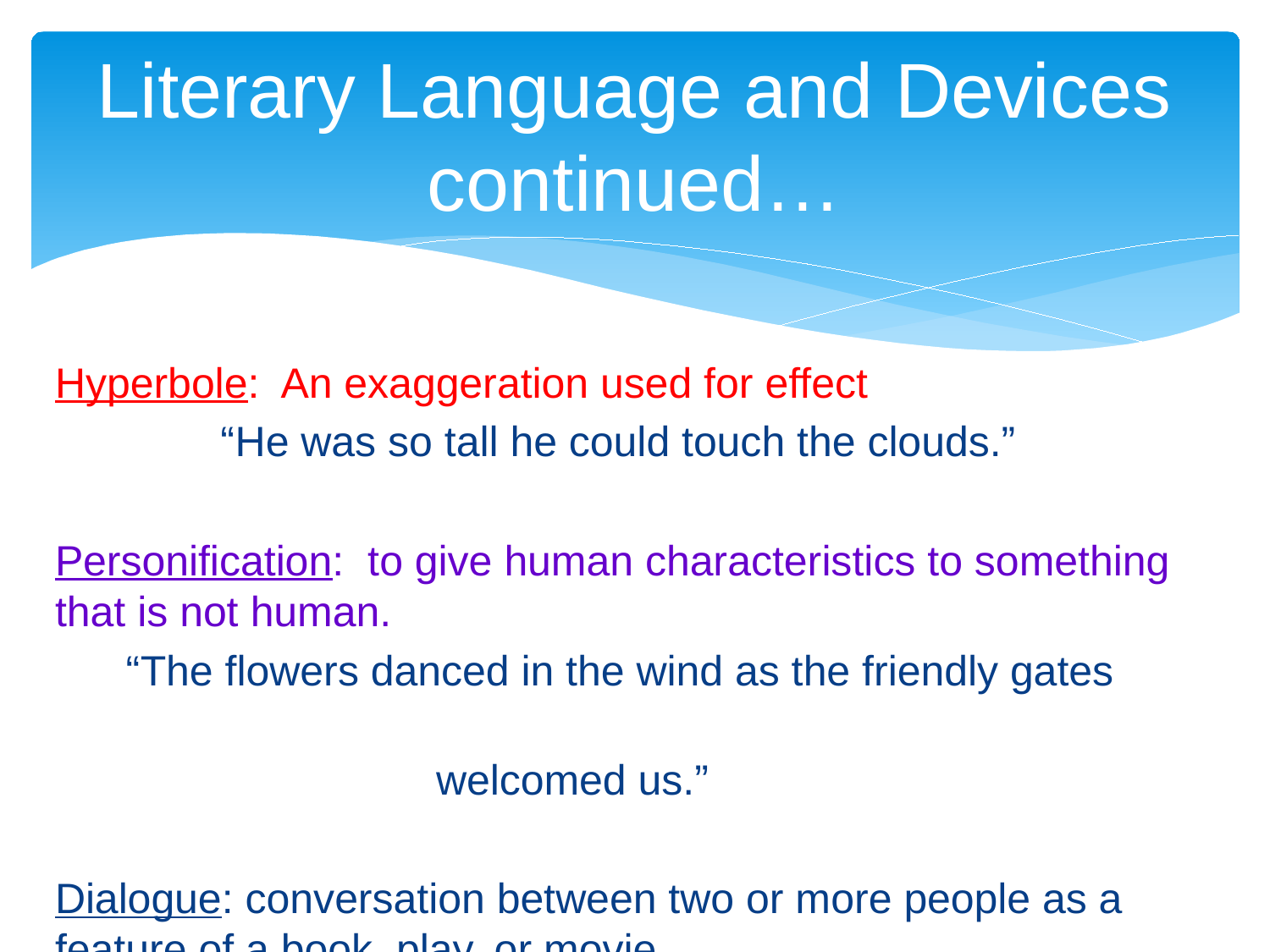

# Literary Language and Devices continued…
Hyperbole:  An exaggeration used for effect
              “He was so tall he could touch the clouds.”

Personification:  to give human characteristics to something that is not human.
      “The flowers danced in the wind as the friendly gates
			welcomed us.”

Dialogue: conversation between two or more people as a feature of a book, play, or movie.